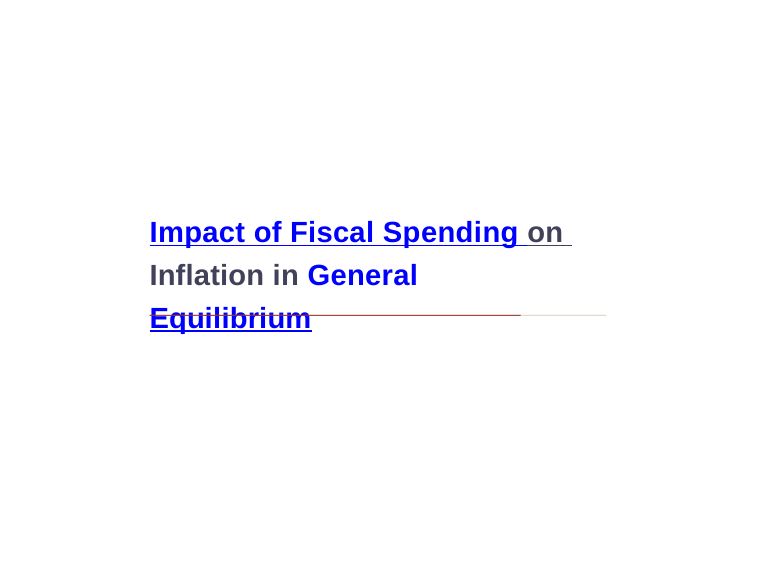

Impact of Fiscal Spending on  Inflation in General Equilibrium